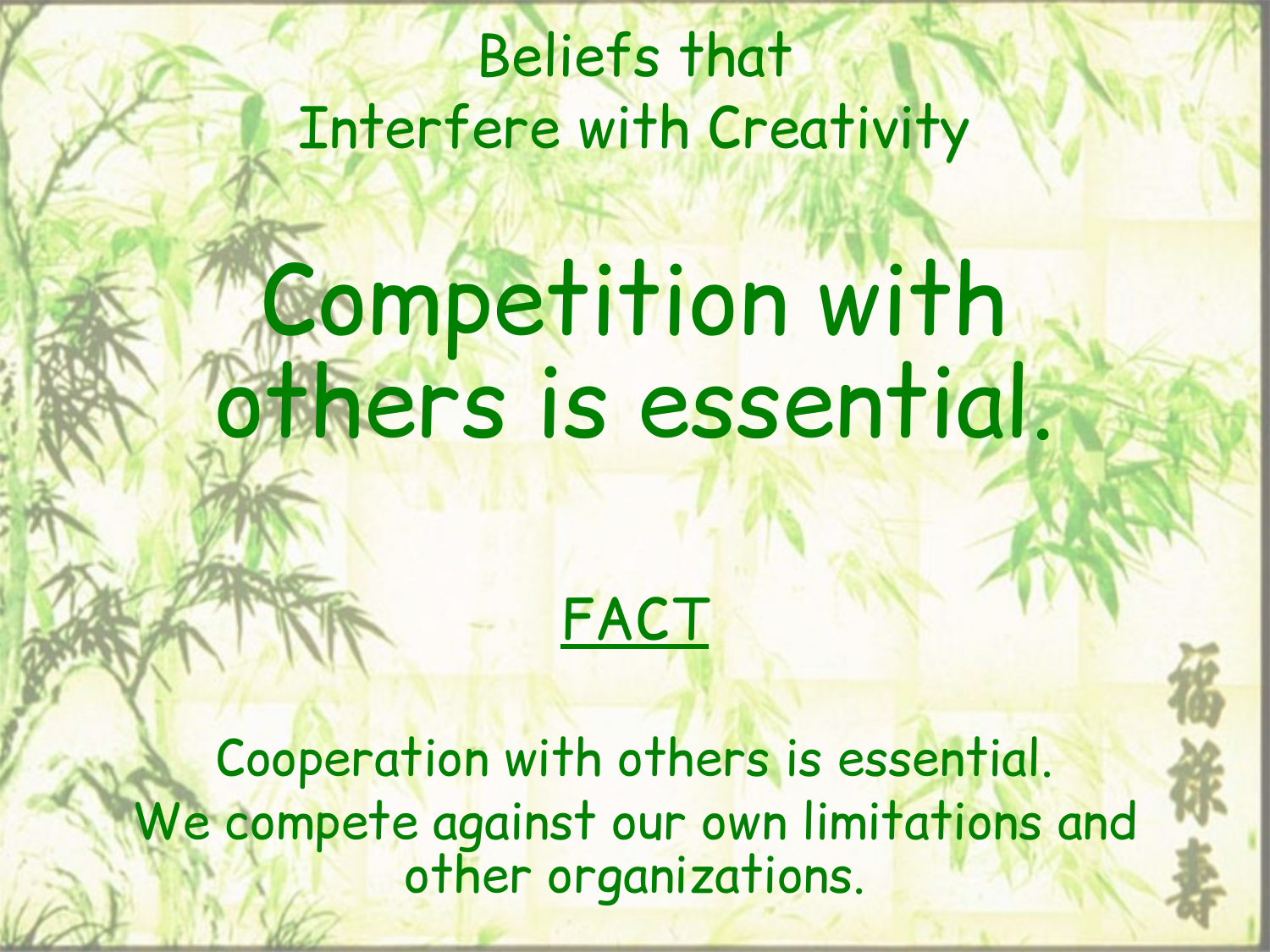

Beliefs that
Interfere with Creativity

Competition with others is essential.

FACT

Cooperation with others is essential.
We compete against our own limitations and other organizations.